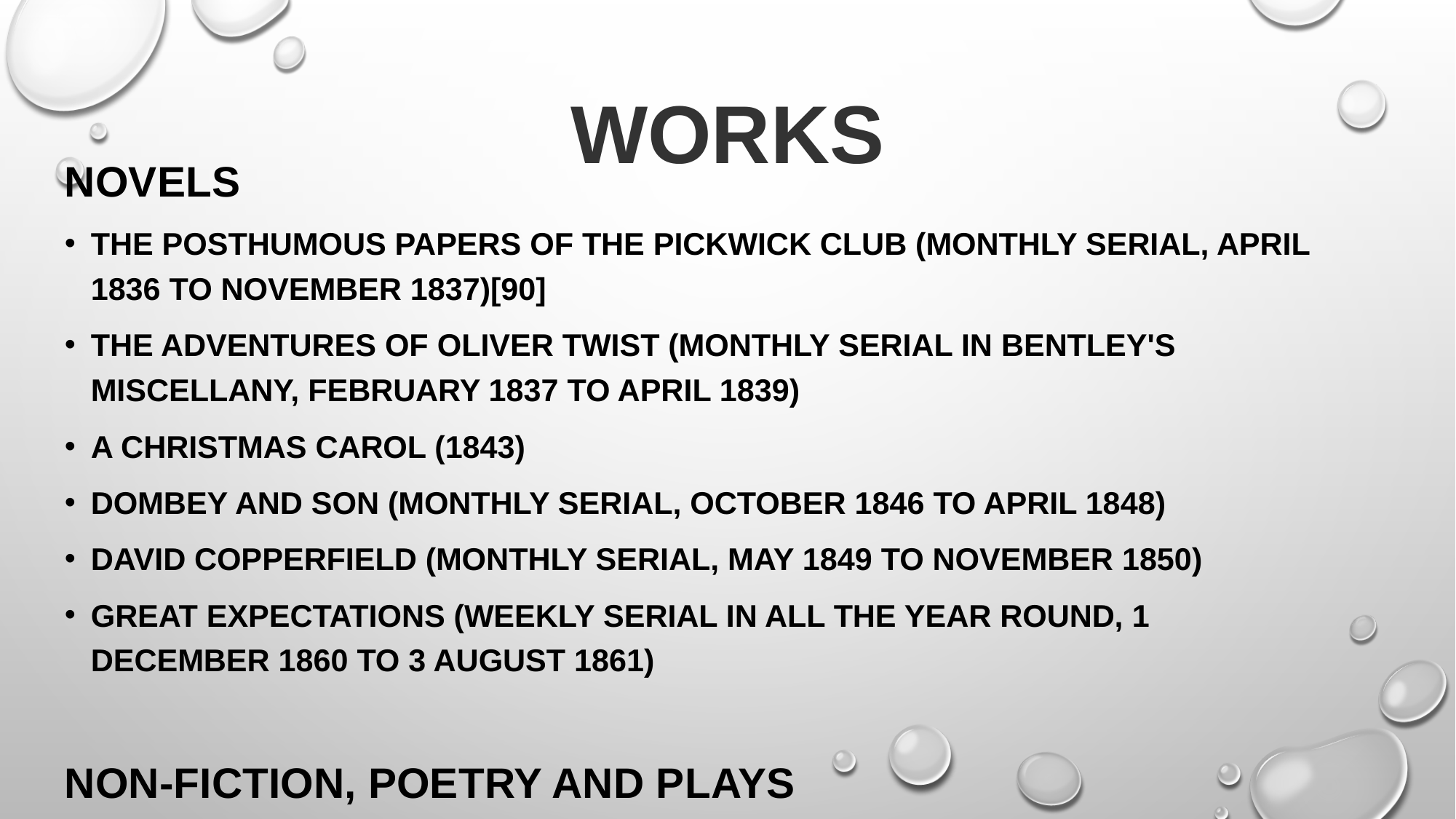

# WORKS
Novels
The Posthumous Papers of the Pickwick Club (Monthly serial, April 1836 to November 1837)[90]
The Adventures of Oliver Twist (Monthly serial in Bentley's Miscellany, February 1837 to April 1839)
A Christmas Carol (1843)
Dombey and Son (Monthly serial, October 1846 to April 1848)
David Copperfield (Monthly serial, May 1849 to November 1850)
Great Expectations (Weekly serial in All the Year Round, 1 December 1860 to 3 August 1861)

non-fiction, poetry and plays